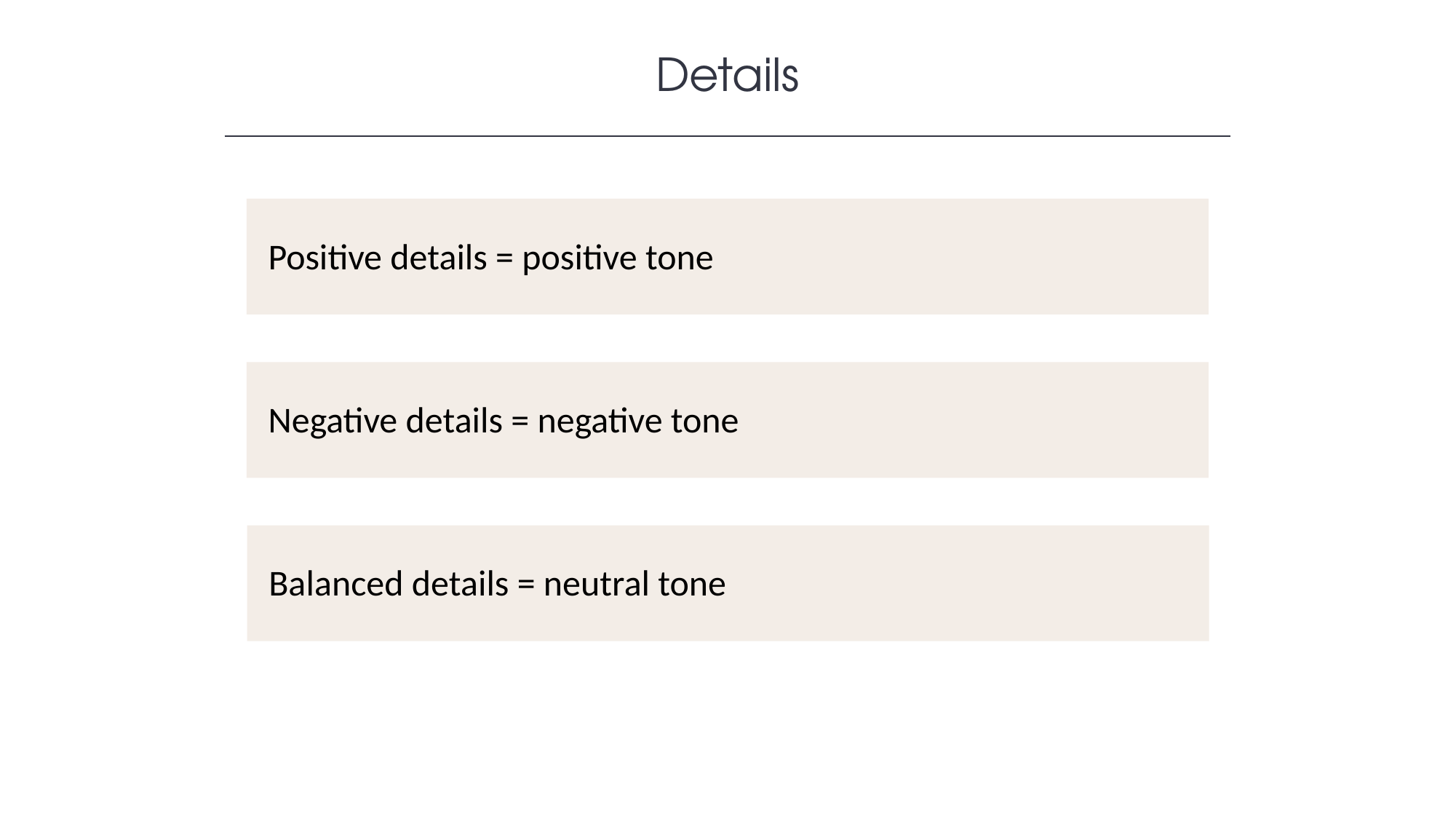

Details
HAWKES LEARNING

Positive details = positive tone

Negative details = negative tone

Balanced details = neutral tone